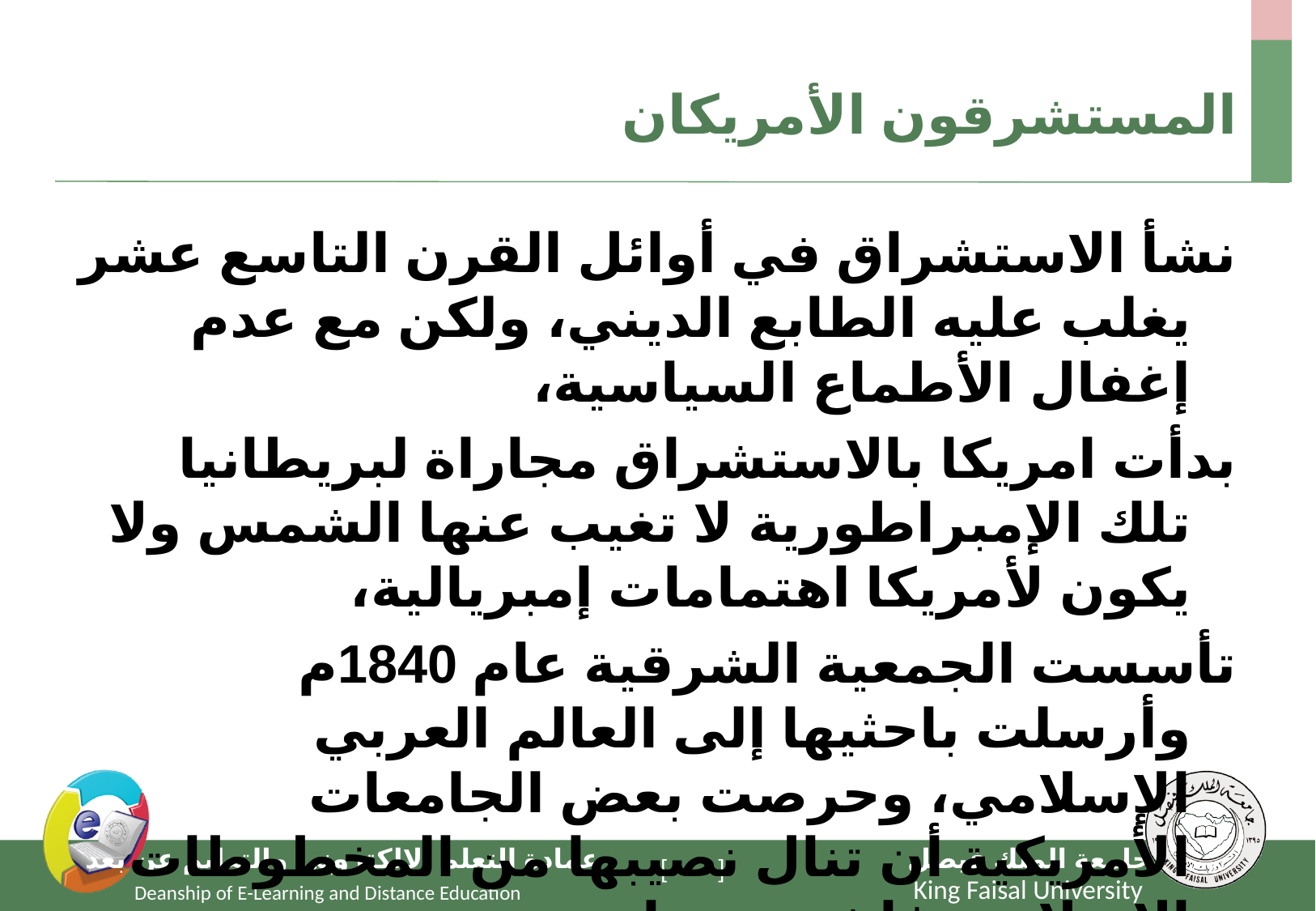

# المستشرقون الأمريكان
نشأ الاستشراق في أوائل القرن التاسع عشر يغلب عليه الطابع الديني، ولكن مع عدم إغفال الأطماع السياسية،
بدأت امريكا بالاستشراق مجاراة لبريطانيا تلك الإمبراطورية لا تغيب عنها الشمس ولا يكون لأمريكا اهتمامات إمبريالية،
تأسست الجمعية الشرقية عام 1840م وأرسلت باحثيها إلى العالم العربي الإسلامي، وحرصت بعض الجامعات الأمريكية أن تنال نصيبها من المخطوطات الإسلامية فاشترت جامعة برنستون Princeton كمية من المخطوطات حتى أصبحت تضم ثاني أكبر مجموعة مخطوطات إسلامية.